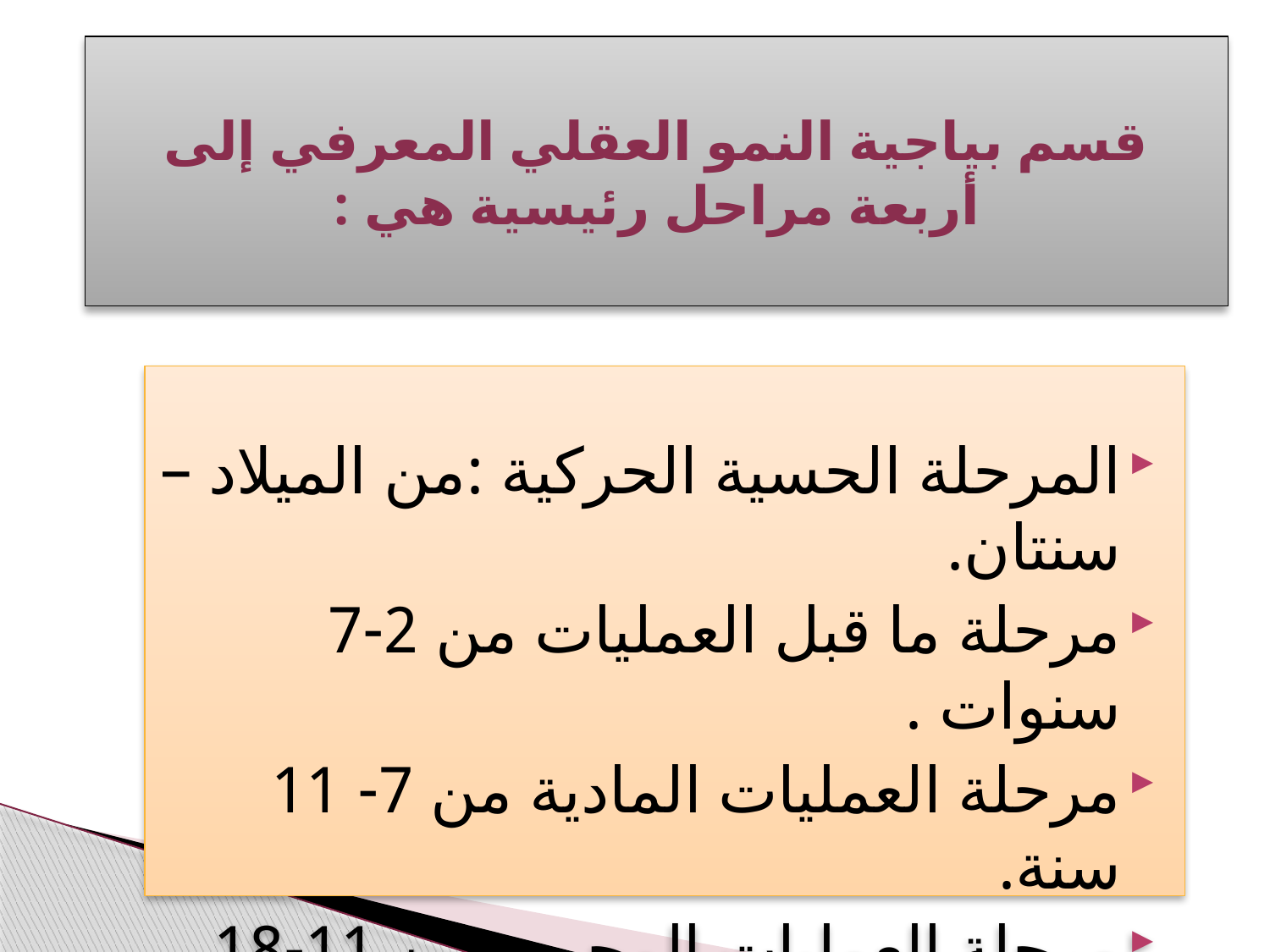

# قسم بياجية النمو العقلي المعرفي إلى أربعة مراحل رئيسية هي :

المرحلة الحسية الحركية :من الميلاد – سنتان.
مرحلة ما قبل العمليات من 2-7 سنوات .
مرحلة العمليات المادية من 7- 11 سنة.
مرحلة العمليات المجردة من 11-18 سنة .